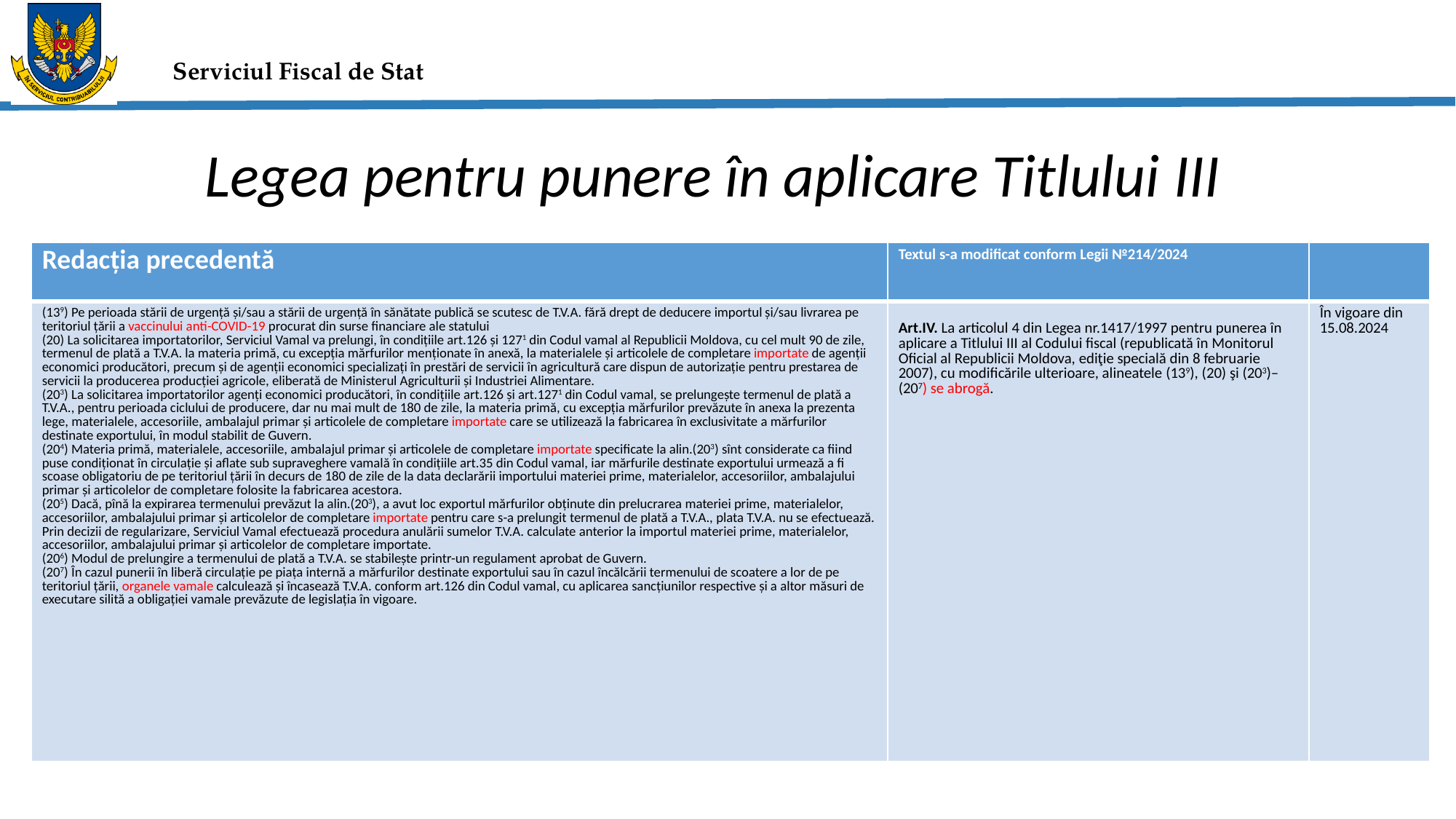

# Legea pentru punere în aplicare Titlului III
| Redacția precedentă | Textul s-a modificat conform Legii №214/2024 |  |
| --- | --- | --- |
| (139) Pe perioada stării de urgenţă şi/sau a stării de urgenţă în sănătate publică se scutesc de T.V.A. fără drept de deducere importul şi/sau livrarea pe teritoriul ţării a vaccinului anti-COVID-19 procurat din surse financiare ale statului (20) La solicitarea importatorilor, Serviciul Vamal va prelungi, în condiţiile art.126 şi 1271 din Codul vamal al Republicii Moldova, cu cel mult 90 de zile, termenul de plată a T.V.A. la materia primă, cu excepţia mărfurilor menţionate în anexă, la materialele şi articolele de completare importate de agenţii economici producători, precum şi de agenţii economici specializaţi în prestări de servicii în agricultură care dispun de autorizaţie pentru prestarea de servicii la producerea producţiei agricole, eliberată de Ministerul Agriculturii şi Industriei Alimentare. (203) La solicitarea importatorilor agenţi economici producători, în condiţiile art.126 şi art.1271 din Codul vamal, se prelungeşte termenul de plată a T.V.A., pentru perioada ciclului de producere, dar nu mai mult de 180 de zile, la materia primă, cu excepţia mărfurilor prevăzute în anexa la prezenta lege, materialele, accesoriile, ambalajul primar şi articolele de completare importate care se utilizează la fabricarea în exclusivitate a mărfurilor destinate exportului, în modul stabilit de Guvern. (204) Materia primă, materialele, accesoriile, ambalajul primar şi articolele de completare importate specificate la alin.(203) sînt considerate ca fiind puse condiţionat în circulaţie şi aflate sub supraveghere vamală în condiţiile art.35 din Codul vamal, iar mărfurile destinate exportului urmează a fi scoase obligatoriu de pe teritoriul ţării în decurs de 180 de zile de la data declarării importului materiei prime, materialelor, accesoriilor, ambalajului primar şi articolelor de completare folosite la fabricarea acestora. (205) Dacă, pînă la expirarea termenului prevăzut la alin.(203), a avut loc exportul mărfurilor obţinute din prelucrarea materiei prime, materialelor, accesoriilor, ambalajului primar şi articolelor de completare importate pentru care s-a prelungit termenul de plată a T.V.A., plata T.V.A. nu se efectuează. Prin decizii de regularizare, Serviciul Vamal efectuează procedura anulării sumelor T.V.A. calculate anterior la importul materiei prime, materialelor, accesoriilor, ambalajului primar şi articolelor de completare importate. (206) Modul de prelungire a termenului de plată a T.V.A. se stabileşte printr-un regulament aprobat de Guvern. (207) În cazul punerii în liberă circulaţie pe piaţa internă a mărfurilor destinate exportului sau în cazul încălcării termenului de scoatere a lor de pe teritoriul ţării, organele vamale calculează şi încasează T.V.A. conform art.126 din Codul vamal, cu aplicarea sancţiunilor respective şi a altor măsuri de executare silită a obligaţiei vamale prevăzute de legislaţia în vigoare. | Art.IV. La articolul 4 din Legea nr.1417/1997 pentru punerea în aplicare a Titlului III al Codului fiscal (republicată în Monitorul Oficial al Republicii Moldova, ediţie specială din 8 februarie 2007), cu modificările ulterioare, alineatele (139), (20) şi (203)–(207) se abrogă. | În vigoare din 15.08.2024 |